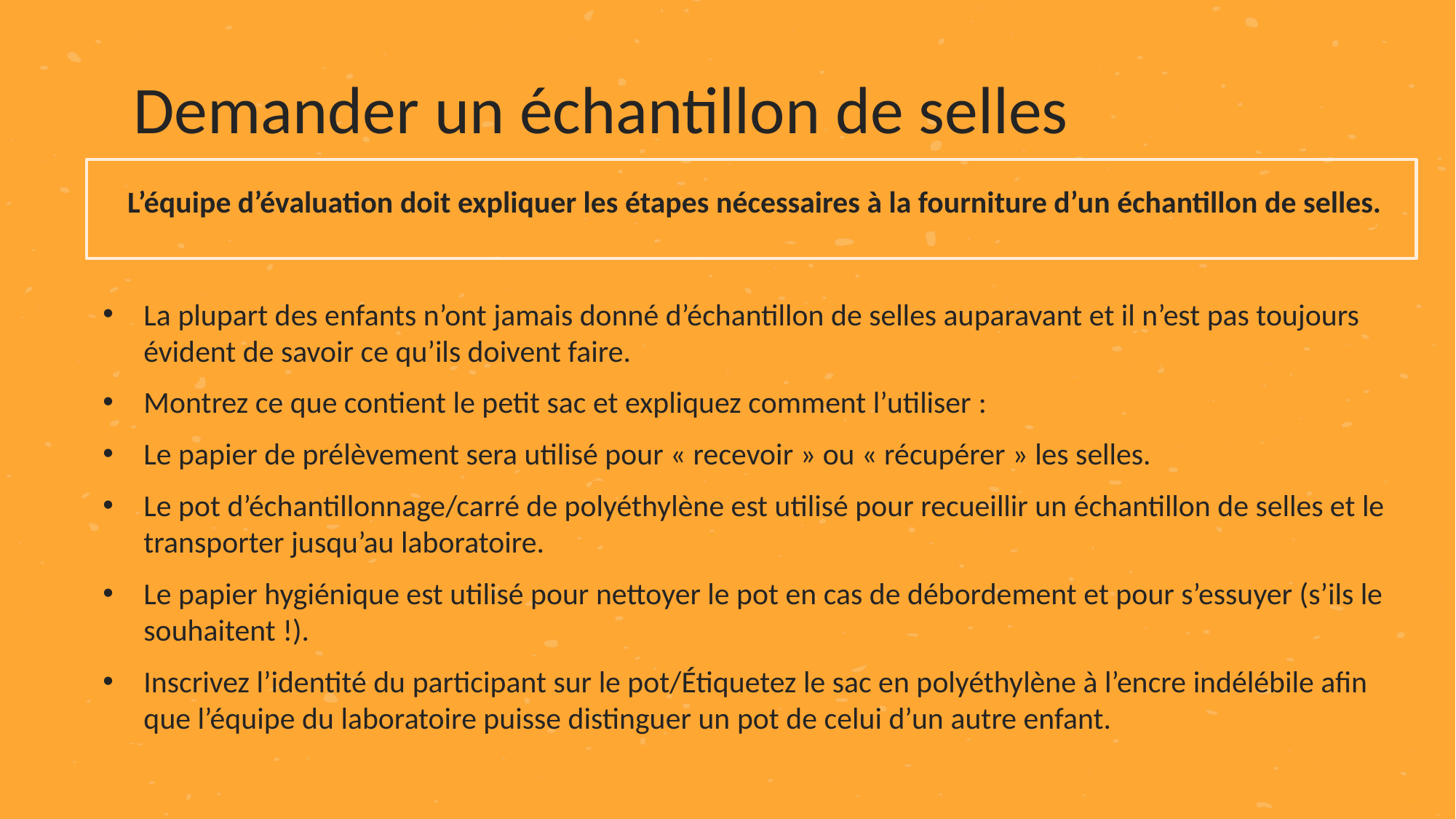

Demander un échantillon de selles

L’équipe d’évaluation doit expliquer les étapes nécessaires à la fourniture d’un échantillon de selles.

La plupart des enfants n’ont jamais donné d’échantillon de selles auparavant et il n’est pas toujours évident de savoir ce qu’ils doivent faire.
Montrez ce que contient le petit sac et expliquez comment l’utiliser :
Le papier de prélèvement sera utilisé pour « recevoir » ou « récupérer » les selles.
Le pot d’échantillonnage/carré de polyéthylène est utilisé pour recueillir un échantillon de selles et le transporter jusqu’au laboratoire.
Le papier hygiénique est utilisé pour nettoyer le pot en cas de débordement et pour s’essuyer (s’ils le souhaitent !).
Inscrivez l’identité du participant sur le pot/Étiquetez le sac en polyéthylène à l’encre indélébile afin que l’équipe du laboratoire puisse distinguer un pot de celui d’un autre enfant.